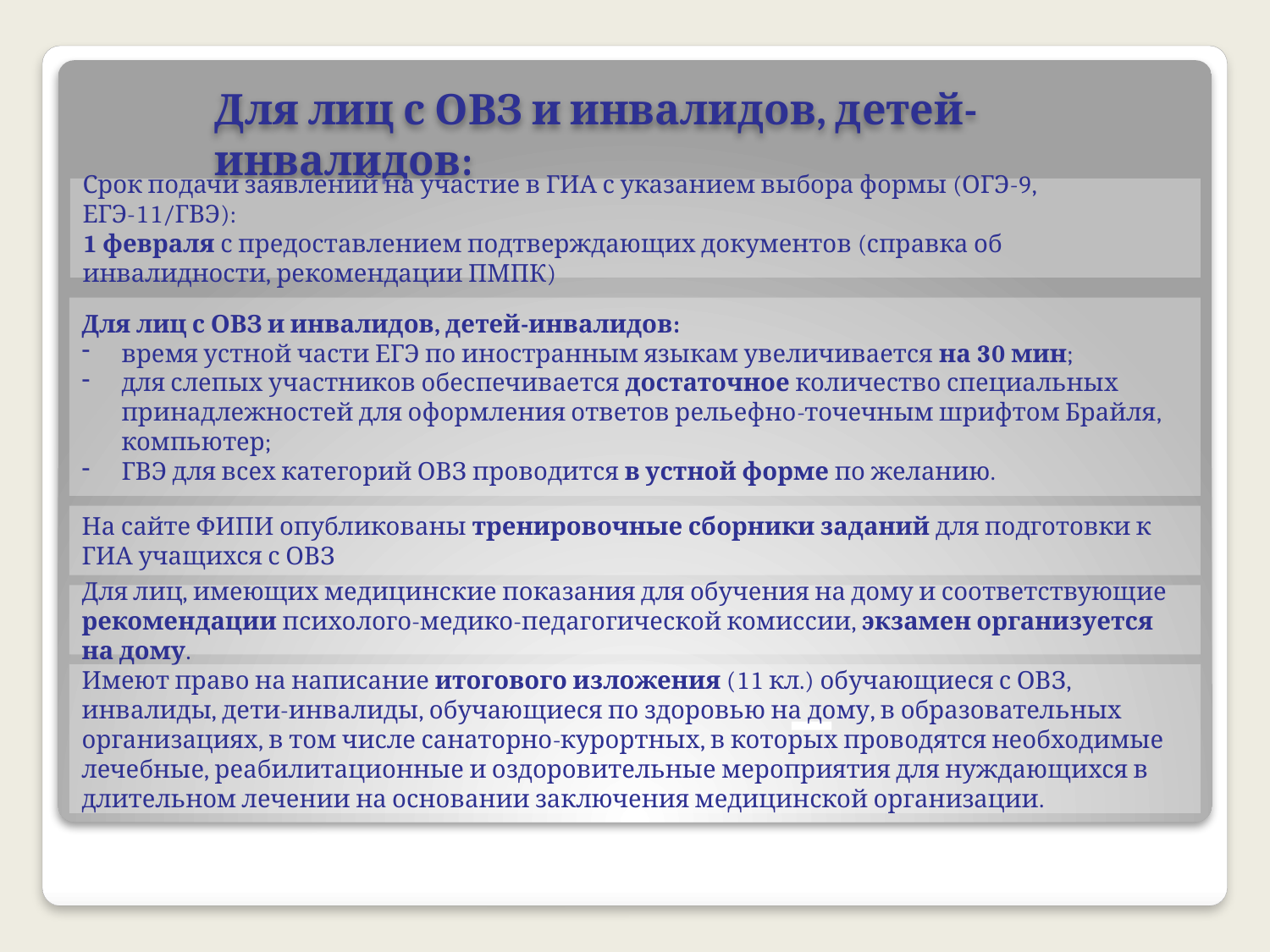

Для лиц с ОВЗ и инвалидов, детей-инвалидов:
Срок подачи заявлений на участие в ГИА с указанием выбора формы (ОГЭ-9, ЕГЭ-11/ГВЭ):
1 февраля с предоставлением подтверждающих документов (справка об инвалидности, рекомендации ПМПК)

Для лиц с ОВЗ и инвалидов, детей-инвалидов:
время устной части ЕГЭ по иностранным языкам увеличивается на 30 мин;
для слепых участников обеспечивается достаточное количество специальных принадлежностей для оформления ответов рельефно-точечным шрифтом Брайля, компьютер;
ГВЭ для всех категорий ОВЗ проводится в устной форме по желанию.
На сайте ФИПИ опубликованы тренировочные сборники заданий для подготовки к ГИА учащихся с ОВЗ
Для лиц, имеющих медицинские показания для обучения на дому и соответствующие рекомендации психолого-медико-педагогической комиссии, экзамен организуется на дому.
Имеют право на написание итогового изложения (11 кл.) обучающиеся с ОВЗ, инвалиды, дети-инвалиды, обучающиеся по здоровью на дому, в образовательных организациях, в том числе санаторно-курортных, в которых проводятся необходимые лечебные, реабилитационные и оздоровительные мероприятия для нуждающихся в длительном лечении на основании заключения медицинской организации.